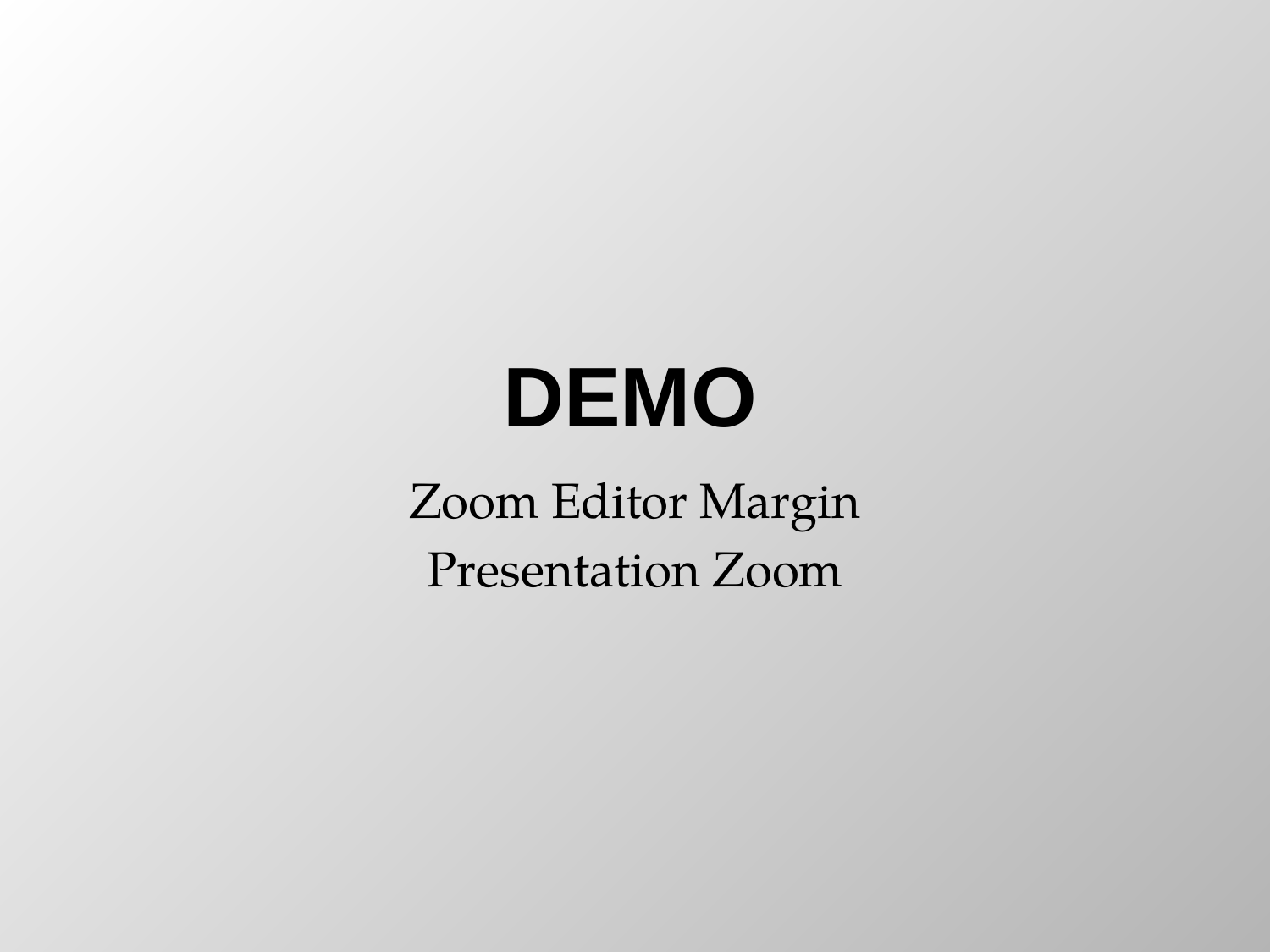

# Demo
Zoom Editor Margin
Presentation Zoom